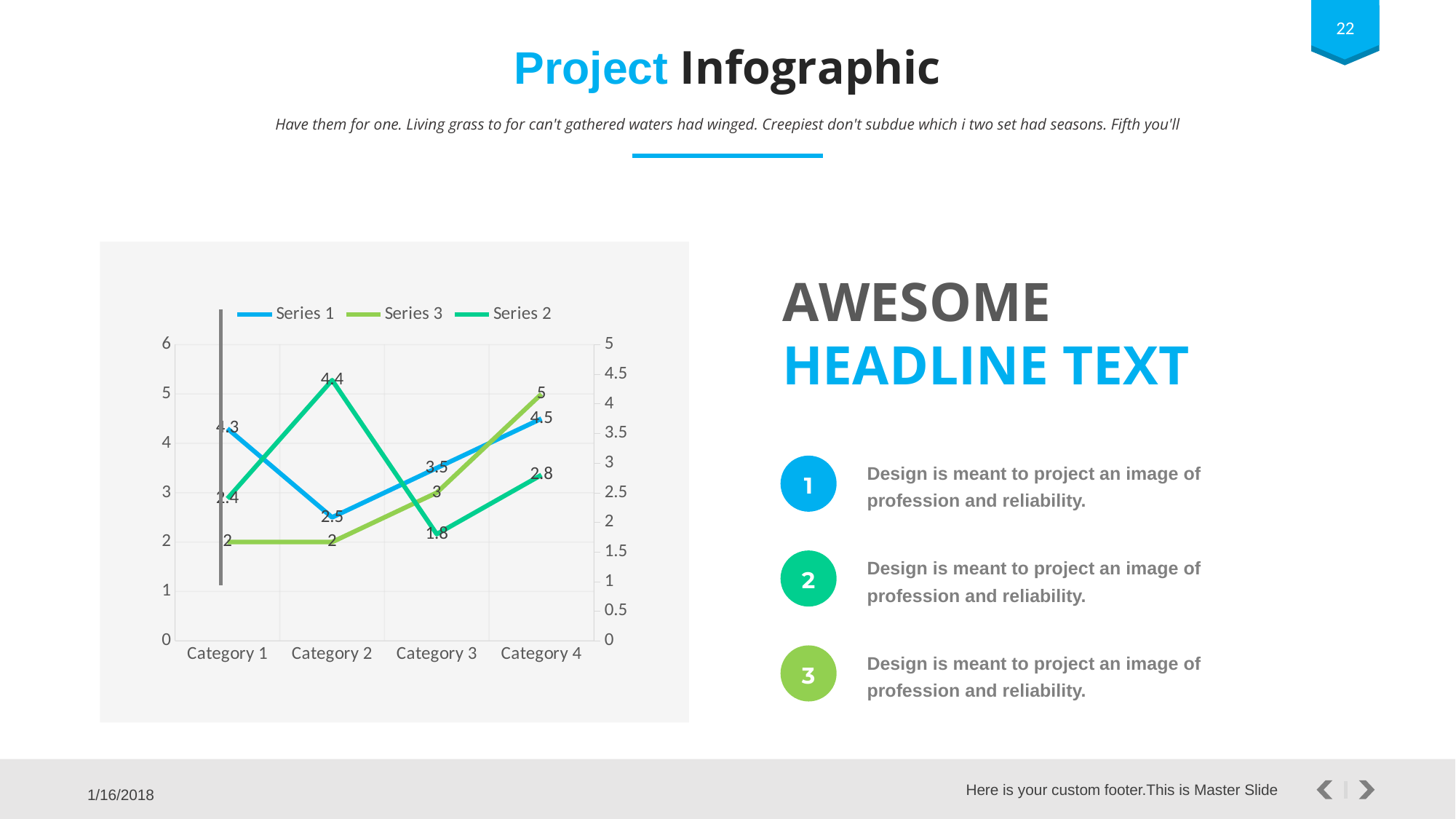

22
Project Infographic
Have them for one. Living grass to for can't gathered waters had winged. Creepiest don't subdue which i two set had seasons. Fifth you'll

### Chart

| Category | Series 1 | Series 3 | Series 2 |
|---|---|---|---|
| Category 1 | 4.3 | 2.0 | 2.4 |
| Category 2 | 2.5 | 2.0 | 4.4 |
| Category 3 | 3.5 | 3.0 | 1.8 |
| Category 4 | 4.5 | 5.0 | 2.8 |
AWESOME
HEADLINE TEXT

1
Design is meant to project an image of profession and reliability.

2
Design is meant to project an image of profession and reliability.

3
Design is meant to project an image of profession and reliability.
22

Here is your custom footer This is Master slide
Here is your custom footer.This is Master Slide
1/16/2018